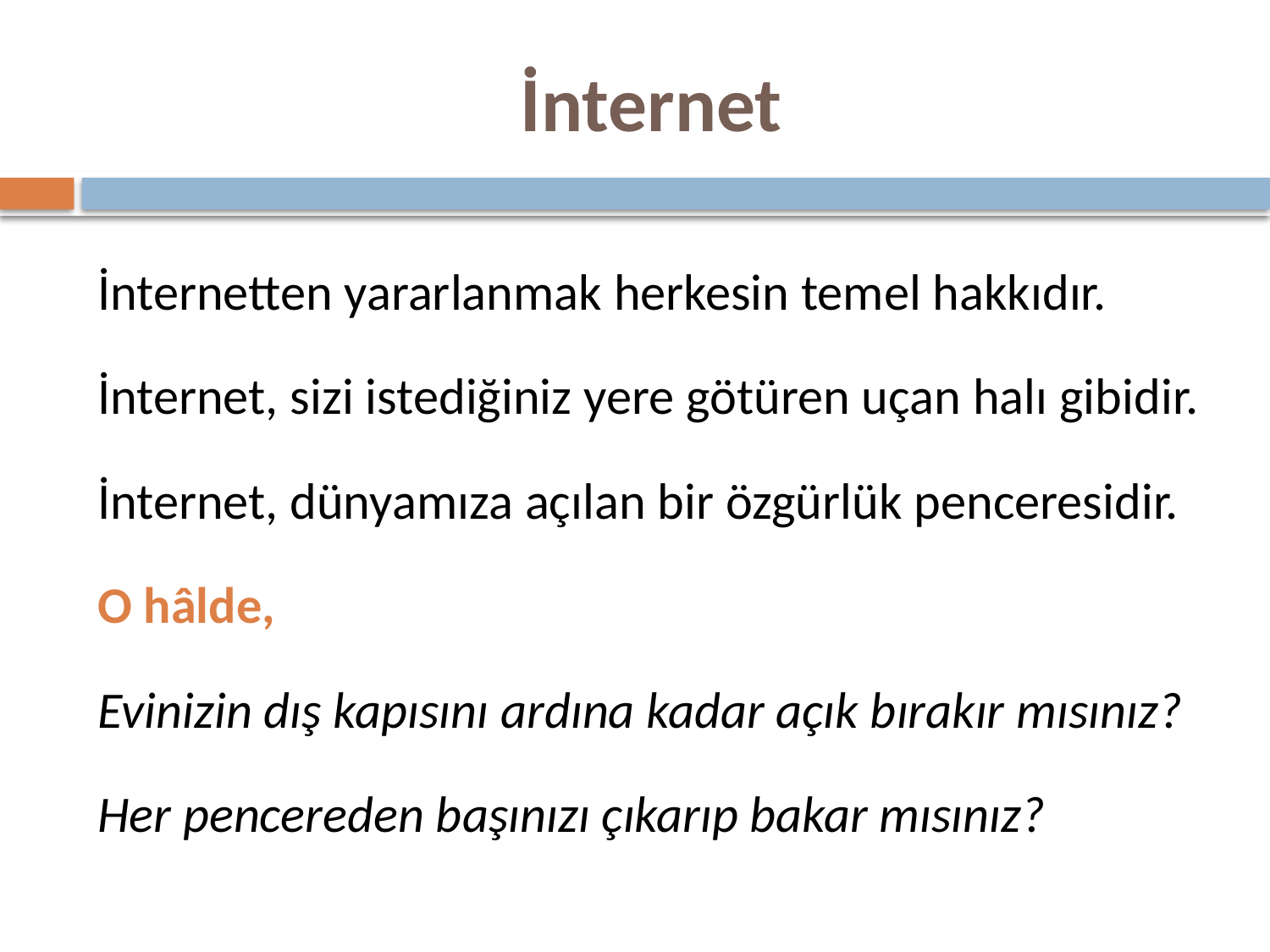

# İnternet
İnternetten yararlanmak herkesin temel hakkıdır.
İnternet, sizi istediğiniz yere götüren uçan halı gibidir.
İnternet, dünyamıza açılan bir özgürlük penceresidir.
O hâlde,
Evinizin dış kapısını ardına kadar açık bırakır mısınız?
Her pencereden başınızı çıkarıp bakar mısınız?